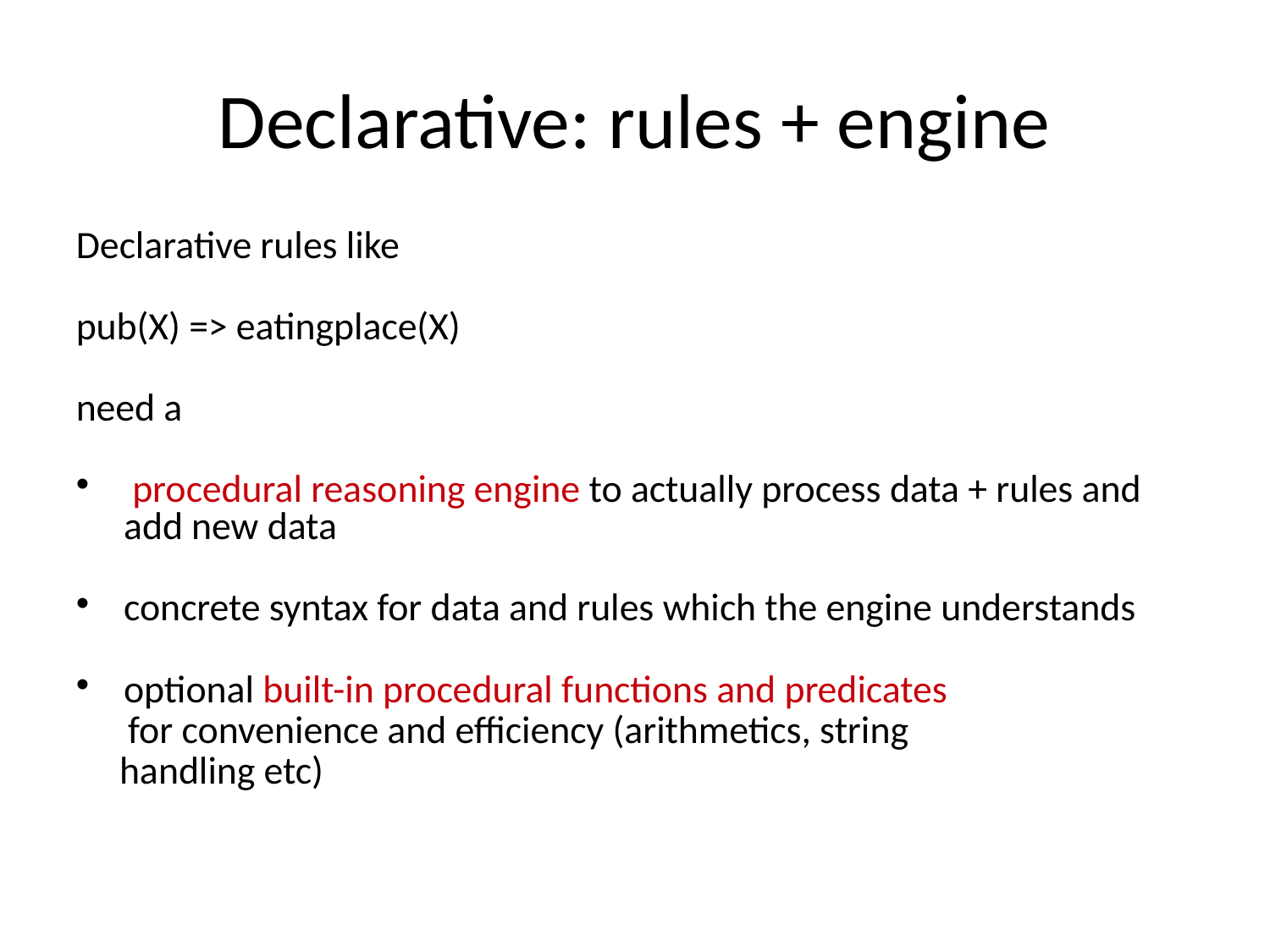

Declarative: rules + engine
Declarative rules like

pub(X) => eatingplace(X)

need a

 procedural reasoning engine to actually process data + rules and add new data

concrete syntax for data and rules which the engine understands

optional built-in procedural functions and predicates
      for convenience and efficiency (arithmetics, string
     handling etc)